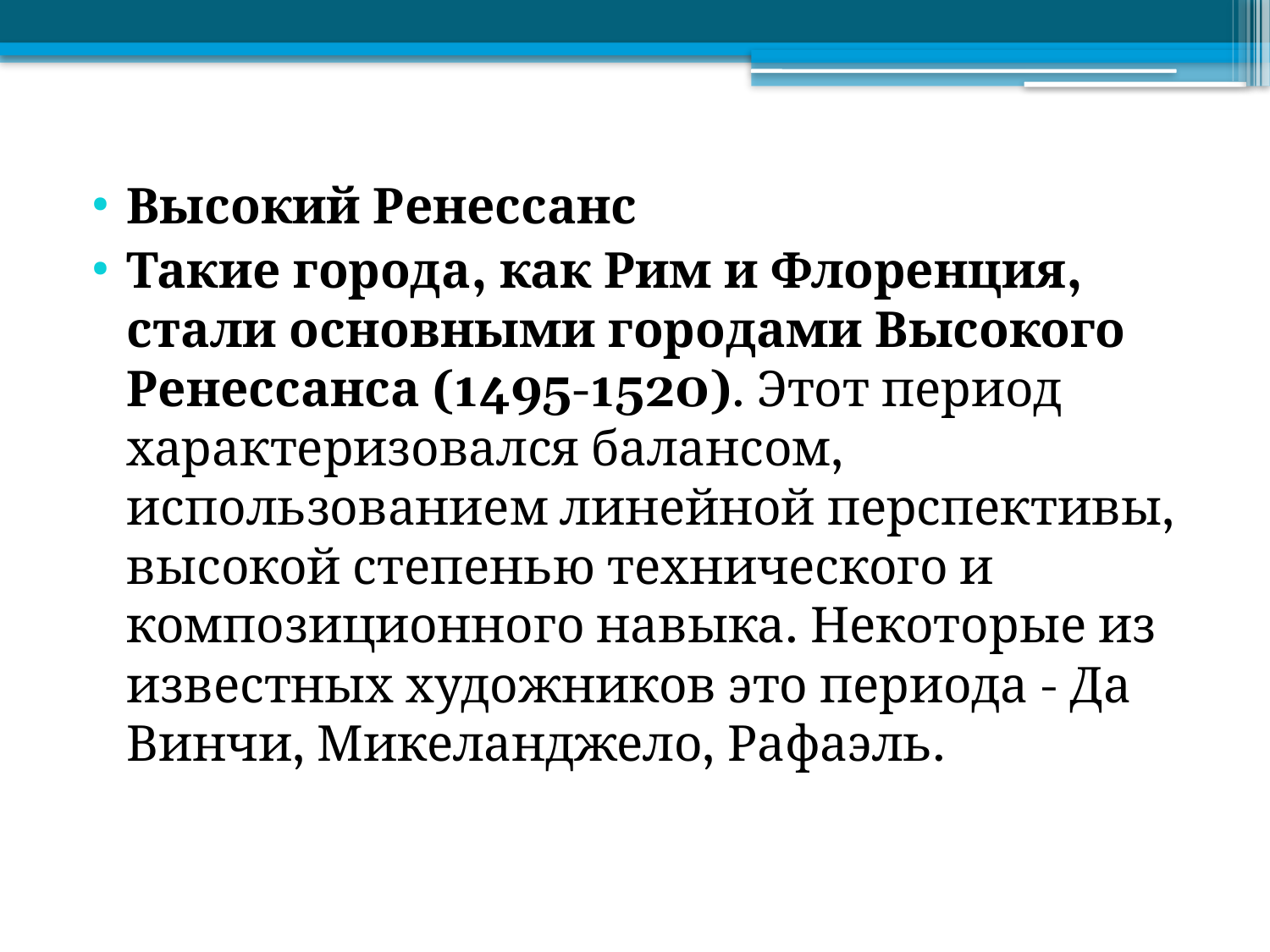

#
Высокий Ренессанс
Такие города, как Рим и Флоренция, стали основными городами Высокого Ренессанса (1495-1520). Этот период характеризовался балансом, использованием линейной перспективы, высокой степенью технического и композиционного навыка. Некоторые из известных художников это периода - Да Винчи, Микеланджело, Рафаэль.